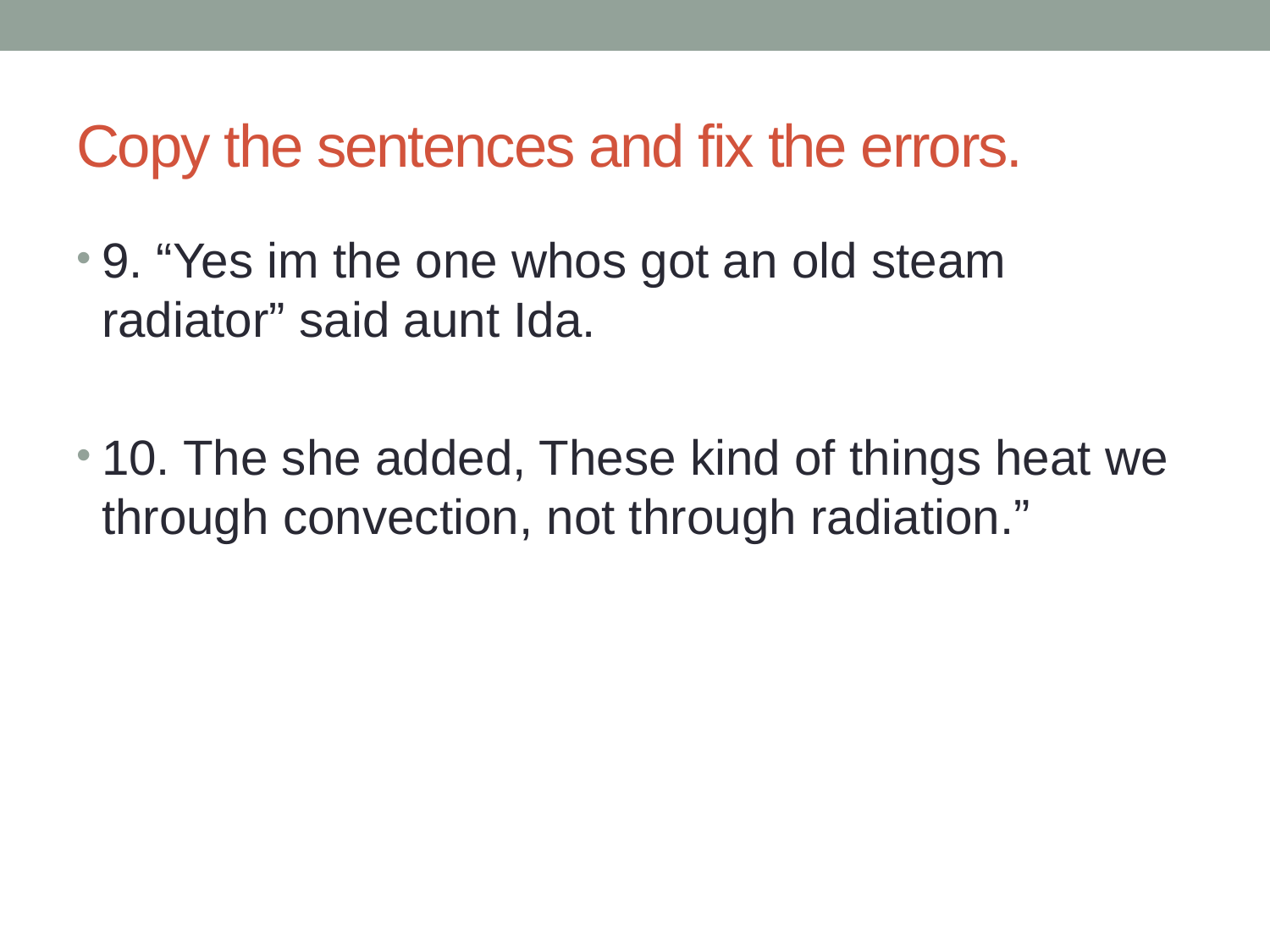

# Copy the sentences and fix the errors.
9. “Yes im the one whos got an old steam radiator” said aunt Ida.

10. The she added, These kind of things heat we through convection, not through radiation.”